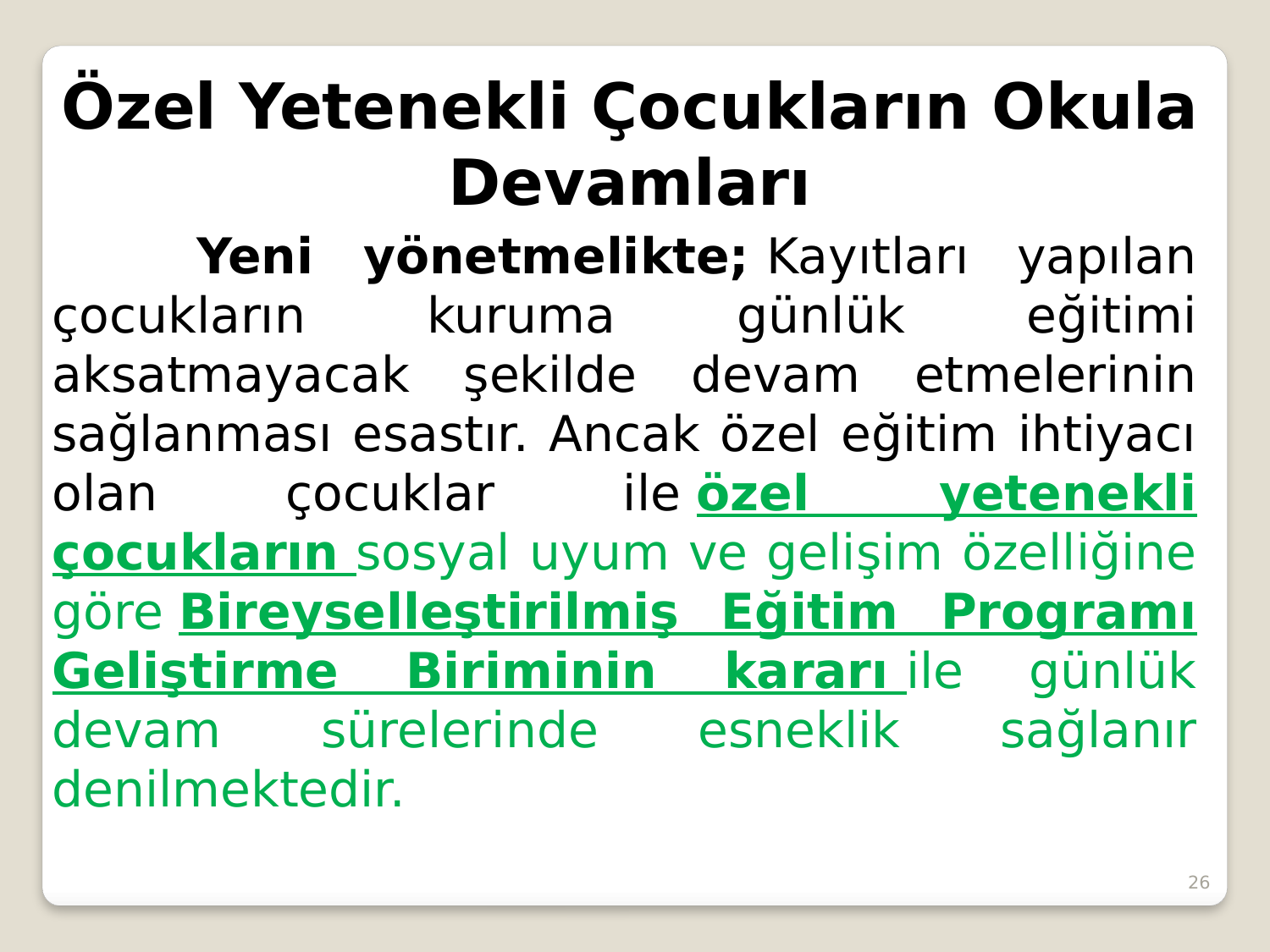

Özel Yetenekli Çocukların Okula Devamları

   Yeni yönetmelikte; Kayıtları yapılan çocukların kuruma günlük eğitimi aksatmayacak şekilde devam etmelerinin sağlanması esastır. Ancak özel eğitim ihtiyacı olan çocuklar ile özel yetenekli çocukların sosyal uyum ve gelişim özelliğine göre Bireyselleştirilmiş Eğitim Programı Geliştirme Biriminin kararı ile günlük devam sürelerinde esneklik sağlanır denilmektedir.
26